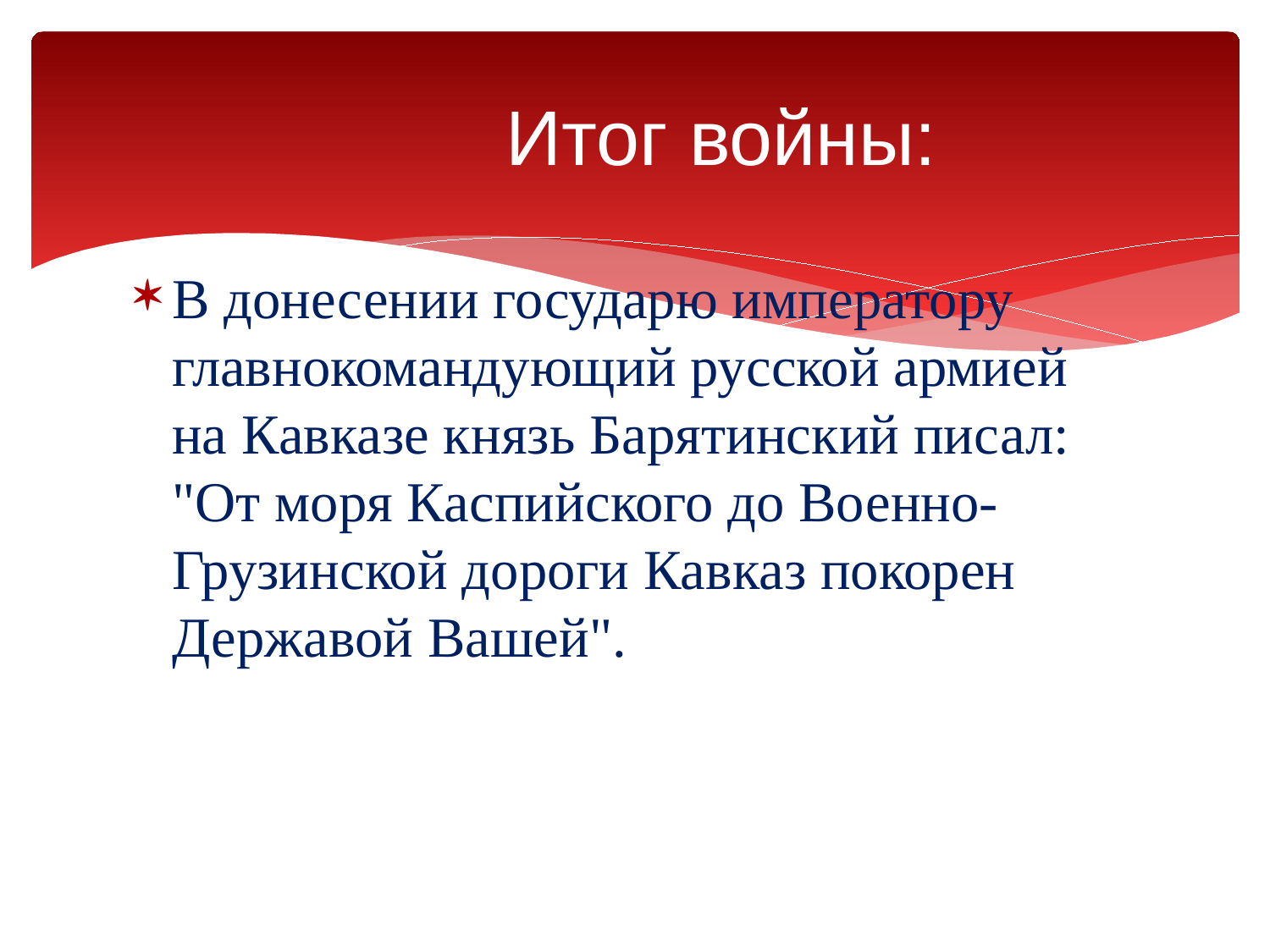

# Итог войны:
В донесении государю императору главнокомандующий русской армией на Кавказе князь Барятинский писал: "От моря Каспийского до Военно-Грузинской дороги Кавказ покорен Державой Вашей".